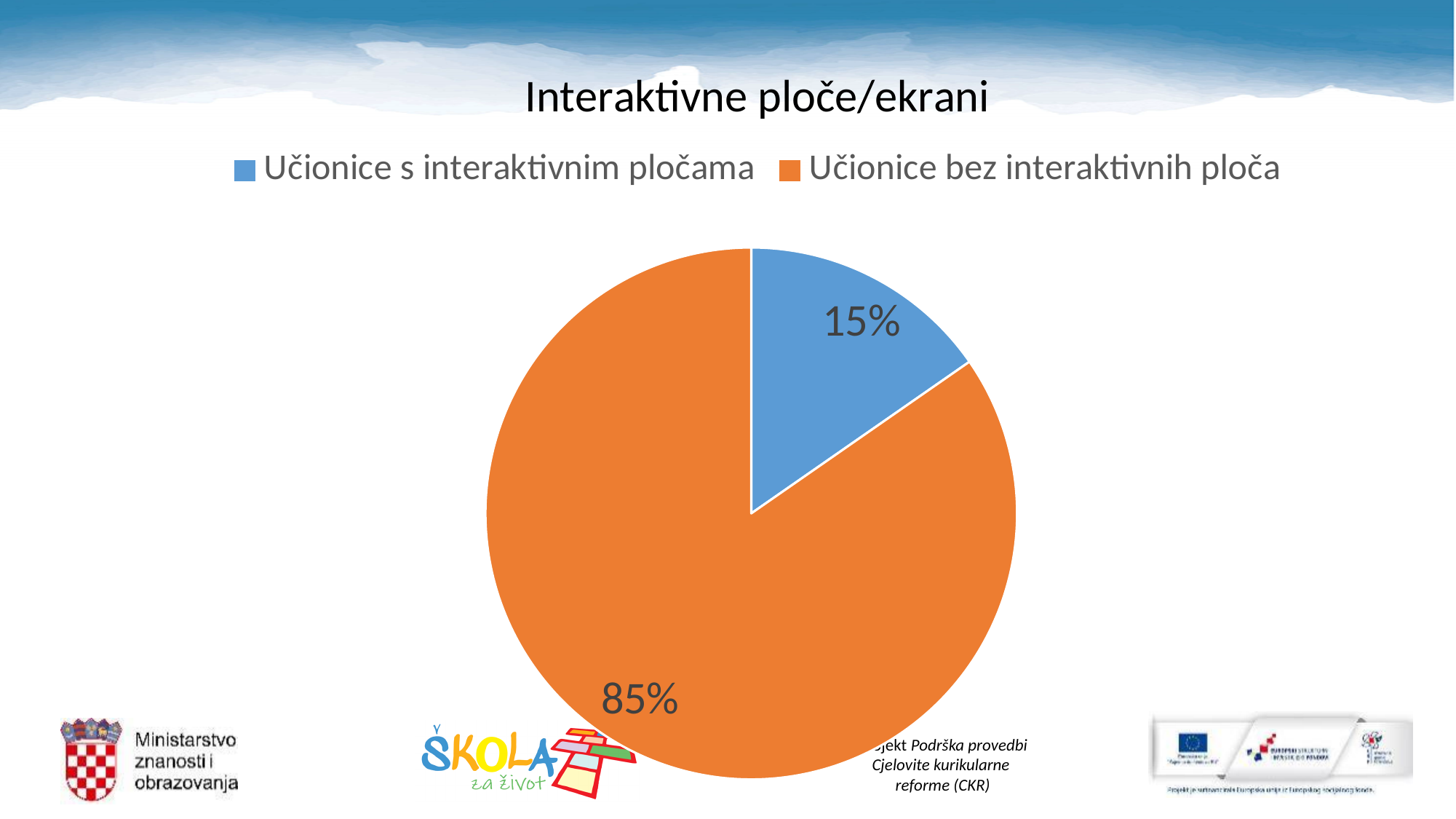

### Chart: Interaktivne ploče/ekrani

| Category |  |
|---|---|
| Učionice s interaktivnim pločama | 2803.0 |
| Učionice bez interaktivnih ploča | 15476.0 |